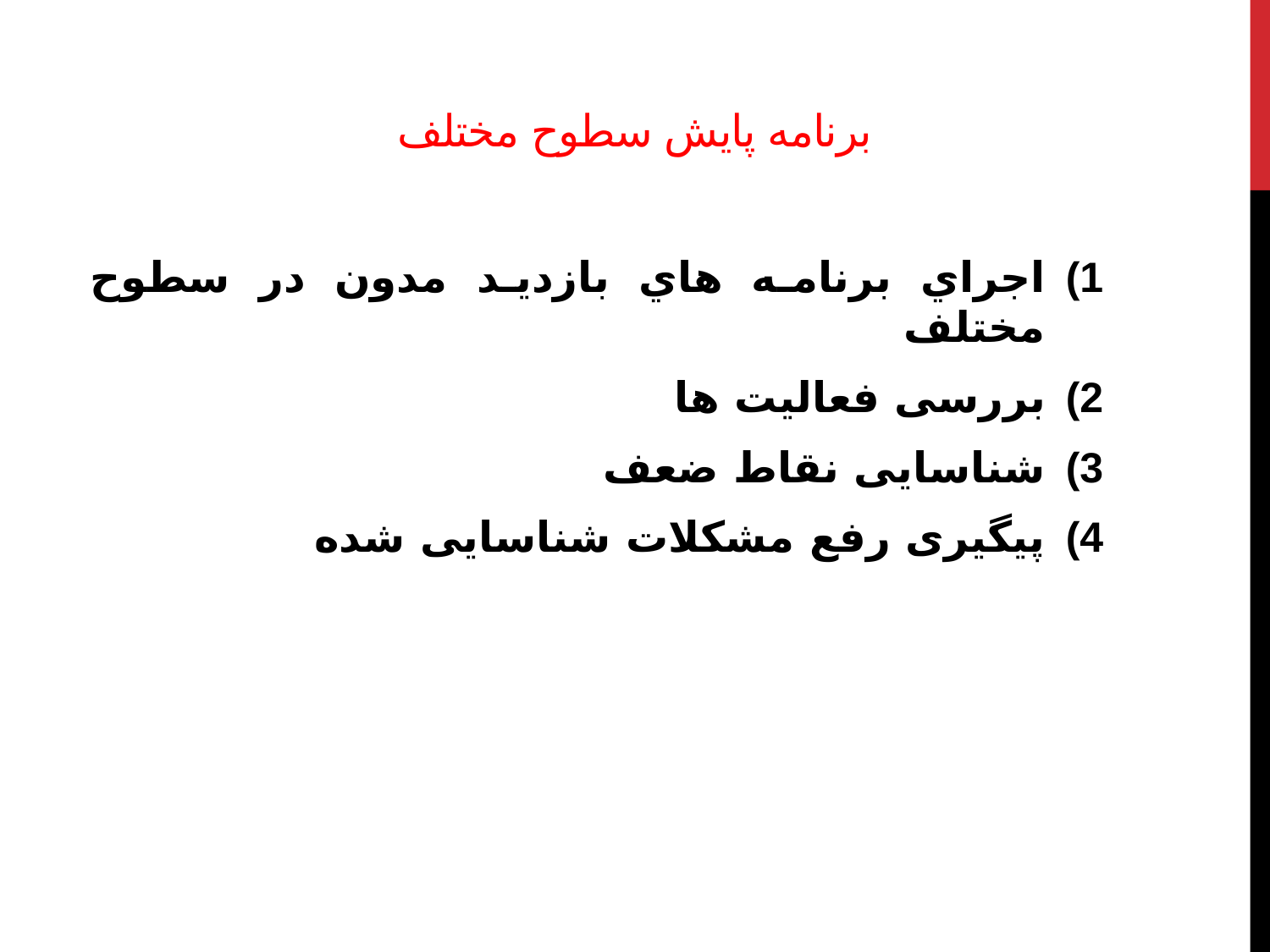

# برنامه پایش سطوح مختلف
اجراي برنامه هاي بازدید مدون در سطوح مختلف
بررسی فعالیت ها
شناسایی نقاط ضعف
پیگیری رفع مشکلات شناسایی شده